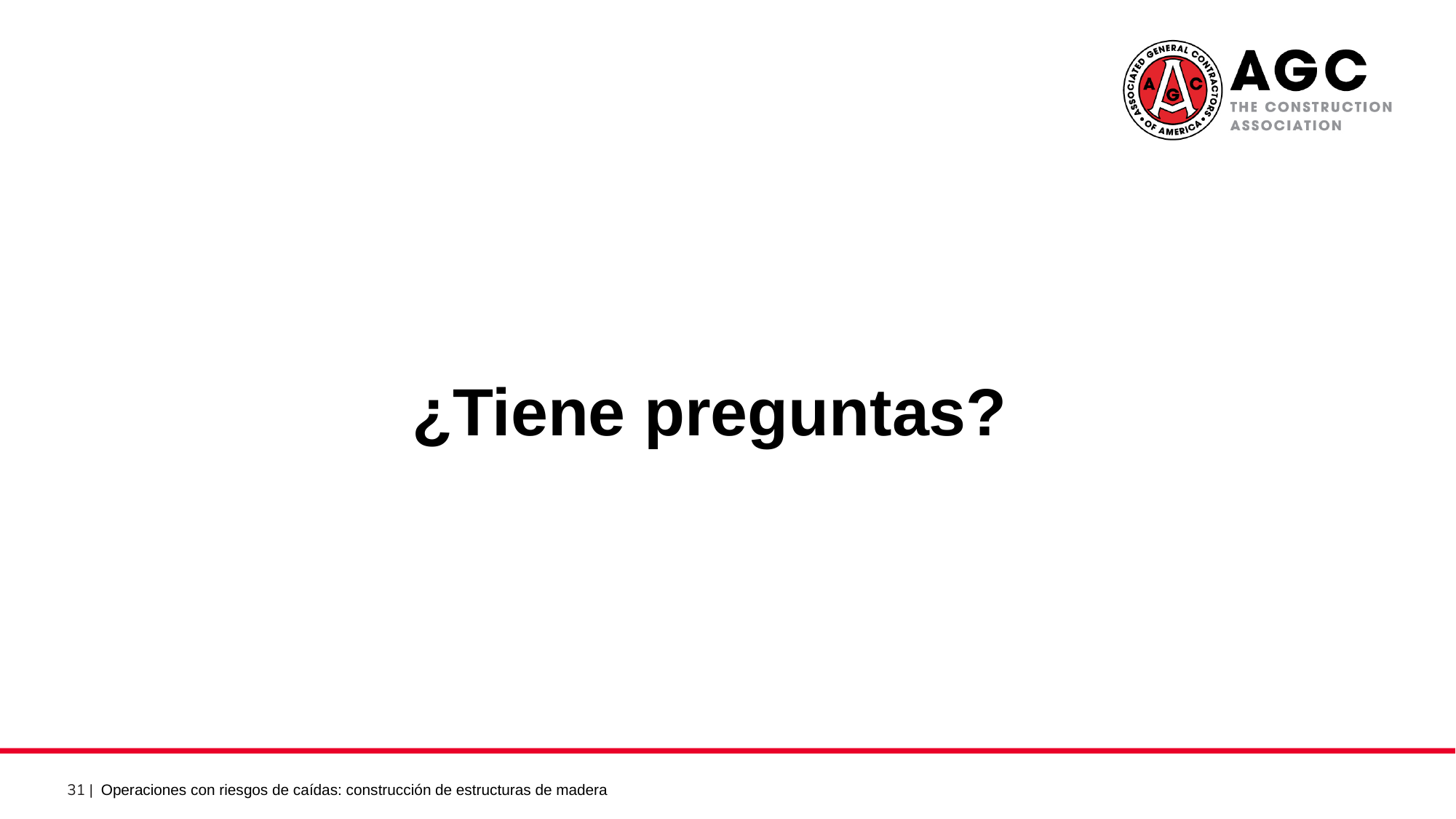

¿Tiene preguntas?
Operaciones con riesgos de caídas: construcción de estructuras de madera